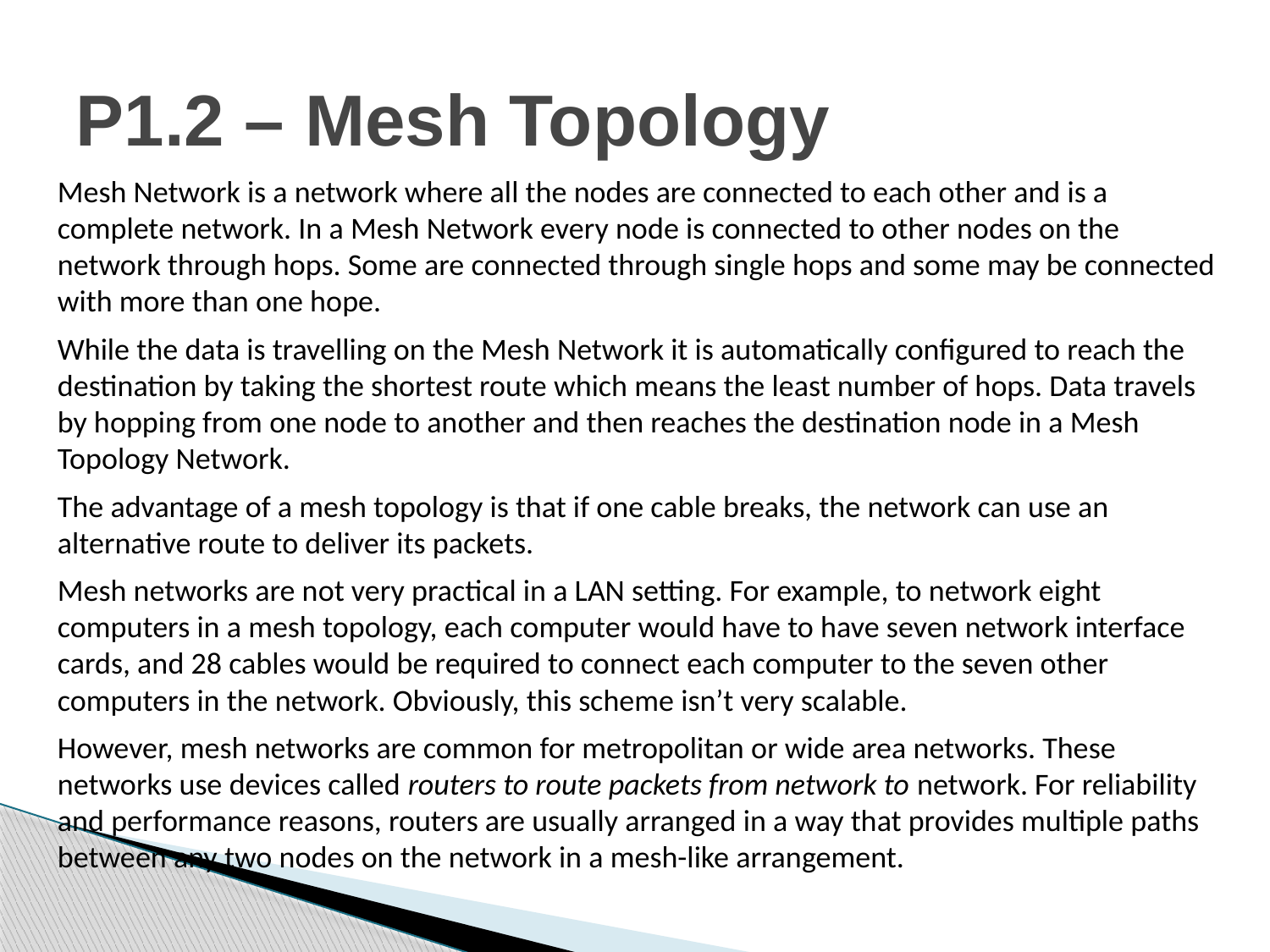

# P1.2 – Mesh Topology
Mesh Network is a network where all the nodes are connected to each other and is a complete network. In a Mesh Network every node is connected to other nodes on the network through hops. Some are connected through single hops and some may be connected with more than one hope.
While the data is travelling on the Mesh Network it is automatically configured to reach the destination by taking the shortest route which means the least number of hops. Data travels by hopping from one node to another and then reaches the destination node in a Mesh Topology Network.
The advantage of a mesh topology is that if one cable breaks, the network can use an alternative route to deliver its packets.
Mesh networks are not very practical in a LAN setting. For example, to network eight computers in a mesh topology, each computer would have to have seven network interface cards, and 28 cables would be required to connect each computer to the seven other computers in the network. Obviously, this scheme isn’t very scalable.
However, mesh networks are common for metropolitan or wide area networks. These networks use devices called routers to route packets from network to network. For reliability and performance reasons, routers are usually arranged in a way that provides multiple paths between any two nodes on the network in a mesh-like arrangement.